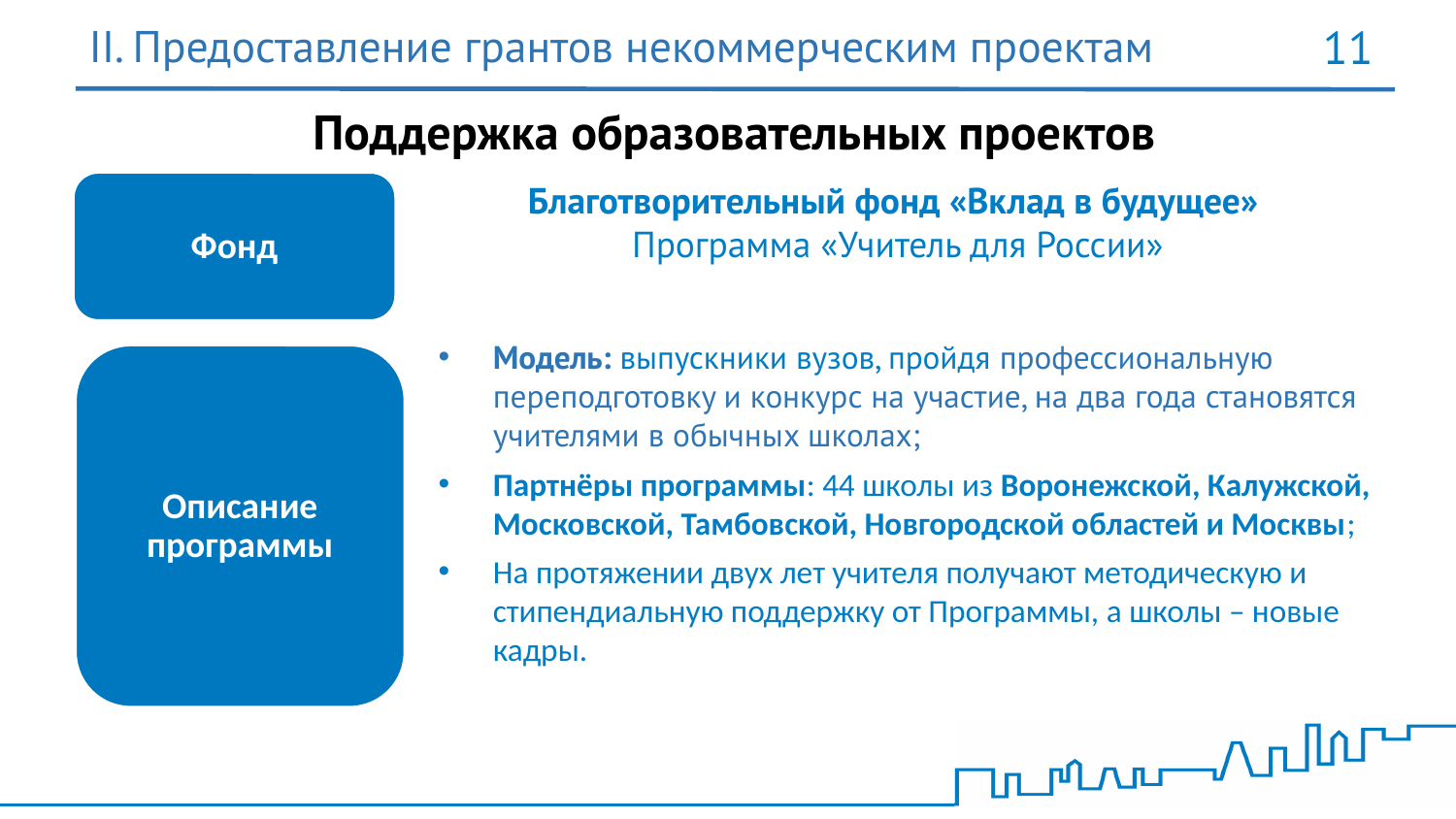

# II. Предоставление грантов некоммерческим проектам
11
Поддержка образовательных проектов
Благотворительный фонд «Вклад в будущее»
Программа «Учитель для России»

Фонд
Модель: выпускники вузов, пройдя профессиональную переподготовку и конкурс на участие, на два года становятся учителями в обычных школах;
Партнёры программы: 44 школы из Воронежской, Калужской, Московской, Тамбовской, Новгородской областей и Москвы;
На протяжении двух лет учителя получают методическую и стипендиальную поддержку от Программы, а школы – новые кадры.

Описание программы